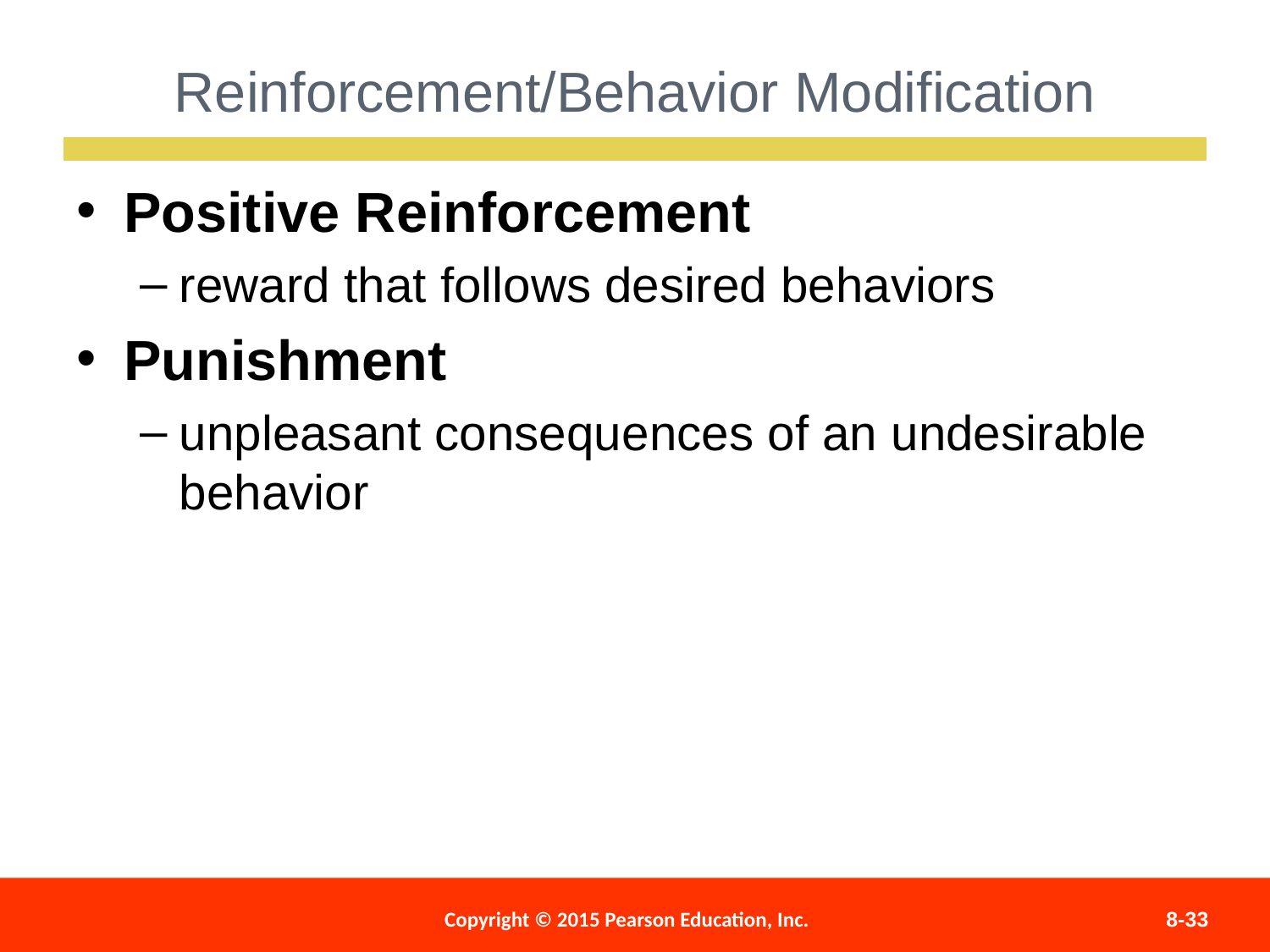

Reinforcement/Behavior Modification
Positive Reinforcement
reward that follows desired behaviors
Punishment
unpleasant consequences of an undesirable behavior